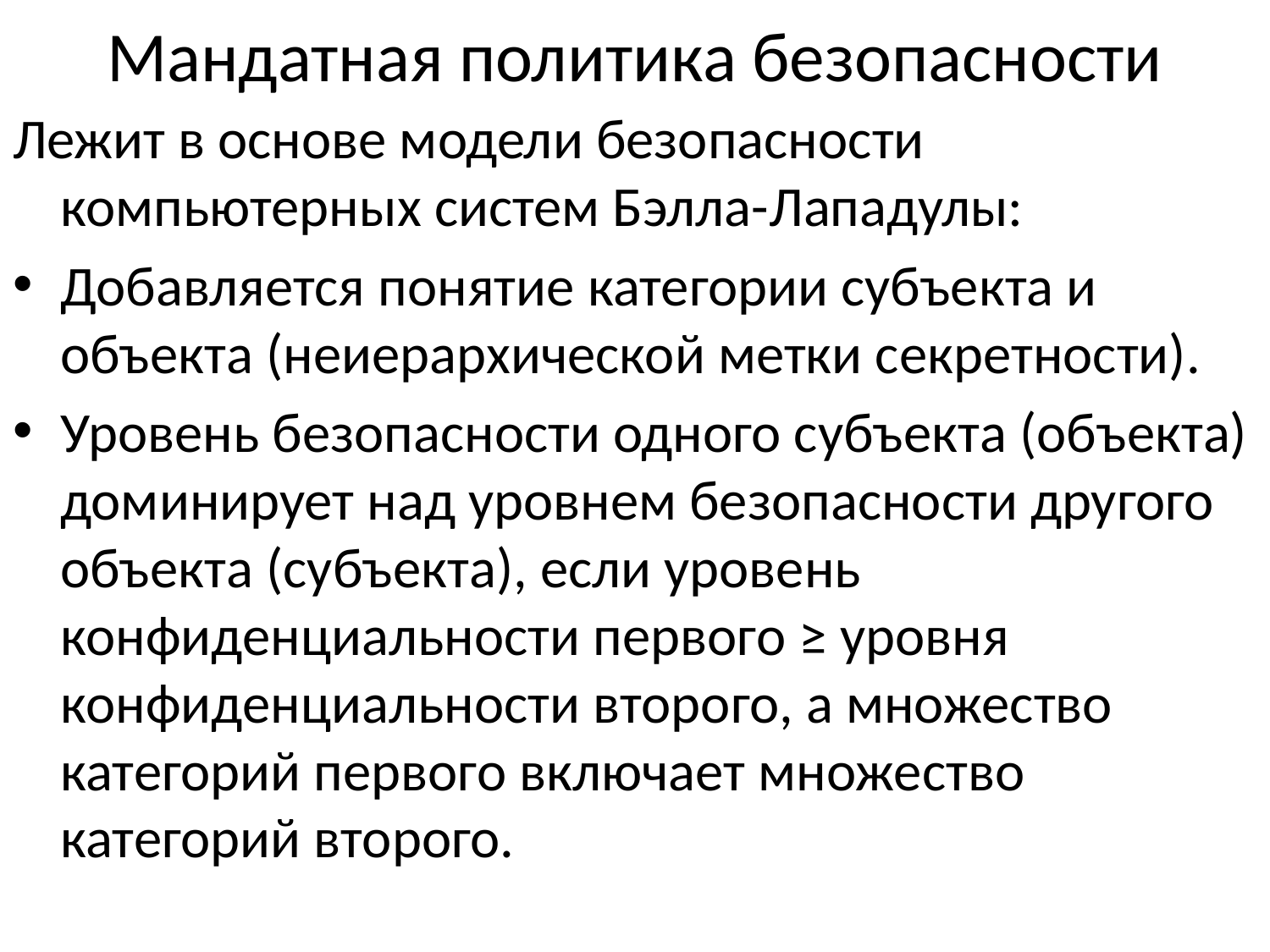

# Мандатная политика безопасности
Лежит в основе модели безопасности компьютерных систем Бэлла-Лападулы:
Добавляется понятие категории субъекта и объекта (неиерархической метки секретности).
Уровень безопасности одного субъекта (объекта) доминирует над уровнем безопасности другого объекта (субъекта), если уровень конфиденциальности первого ≥ уровня конфиденциальности второго, а множество категорий первого включает множество категорий второго.